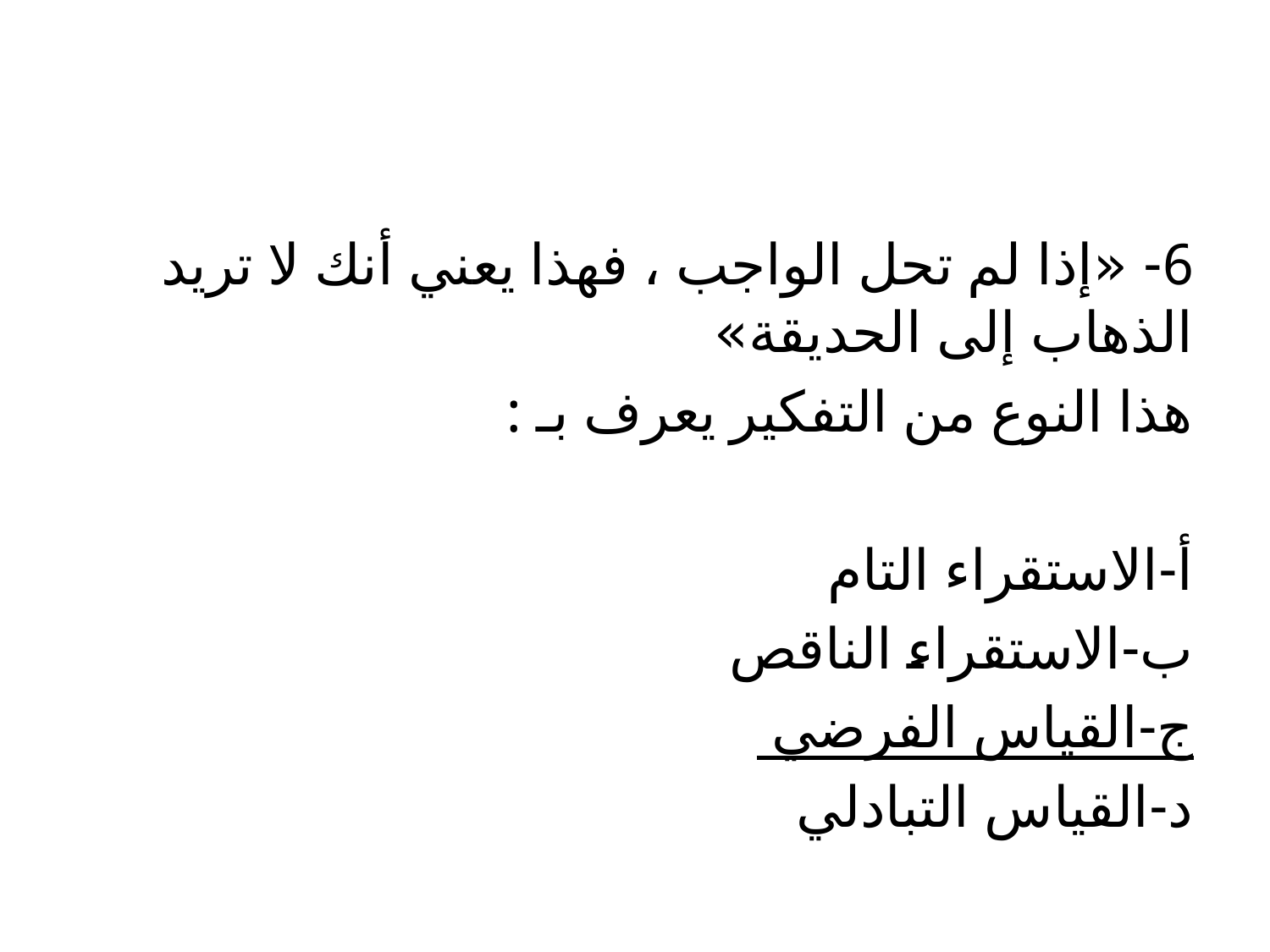

#
6- «إذا لم تحل الواجب ، فهذا يعني أنك لا تريد الذهاب إلى الحديقة»
هذا النوع من التفكير يعرف بـ :

أ-الاستقراء التام
ب-الاستقراء الناقص
ج-القياس الفرضي
د-القياس التبادلي